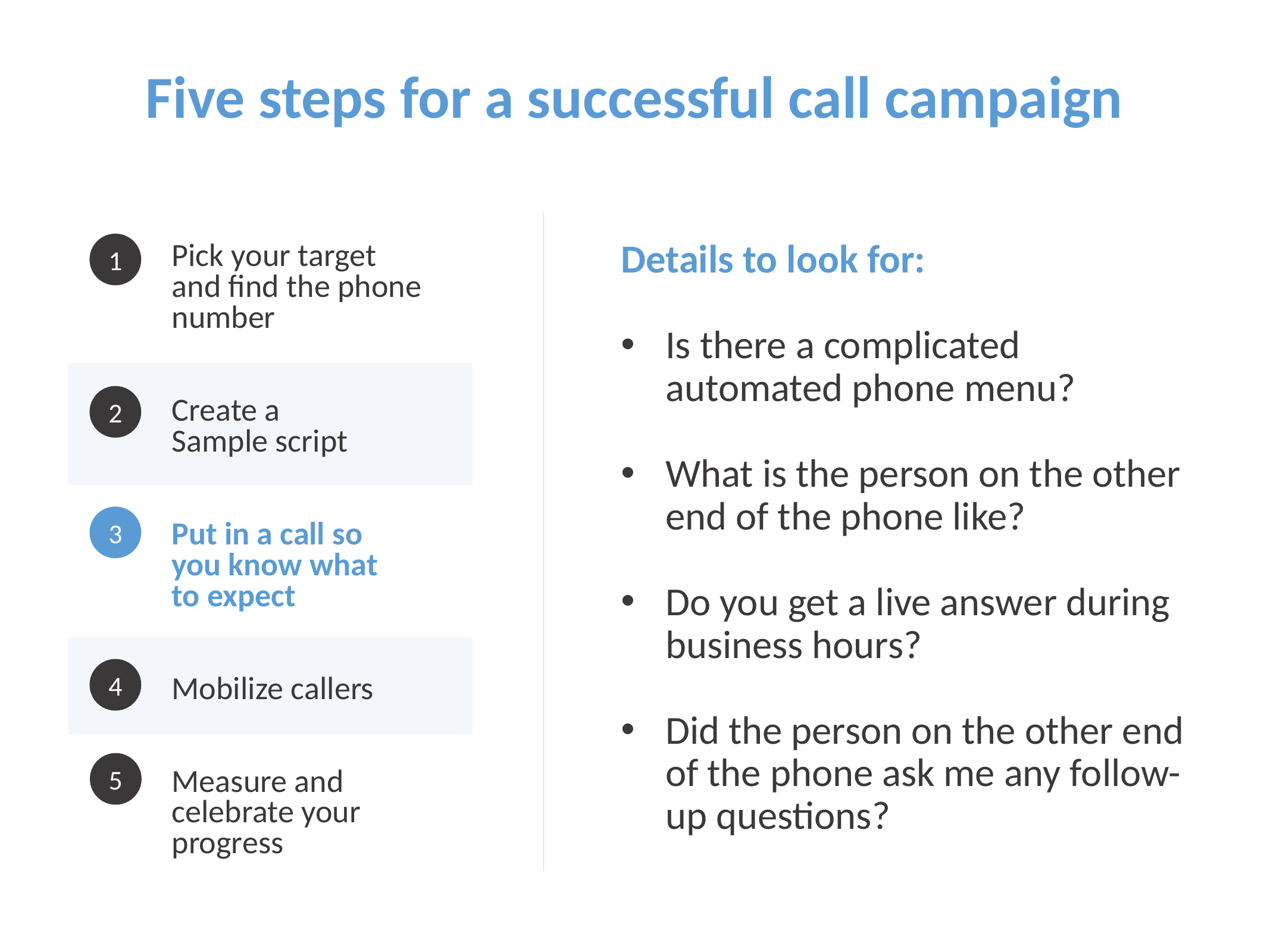

Five steps for a successful call campaign

1
Details to look for:

Is there a complicated automated phone menu?

What is the person on the other end of the phone like?

Do you get a live answer during business hours?

Did the person on the other end of the phone ask me any follow-up questions?
Pick your target and find the phone number

Create a
Sample script

Put in a call so
you know what
to expect

Mobilize callers

Measure and celebrate your progress

2
3

4
5